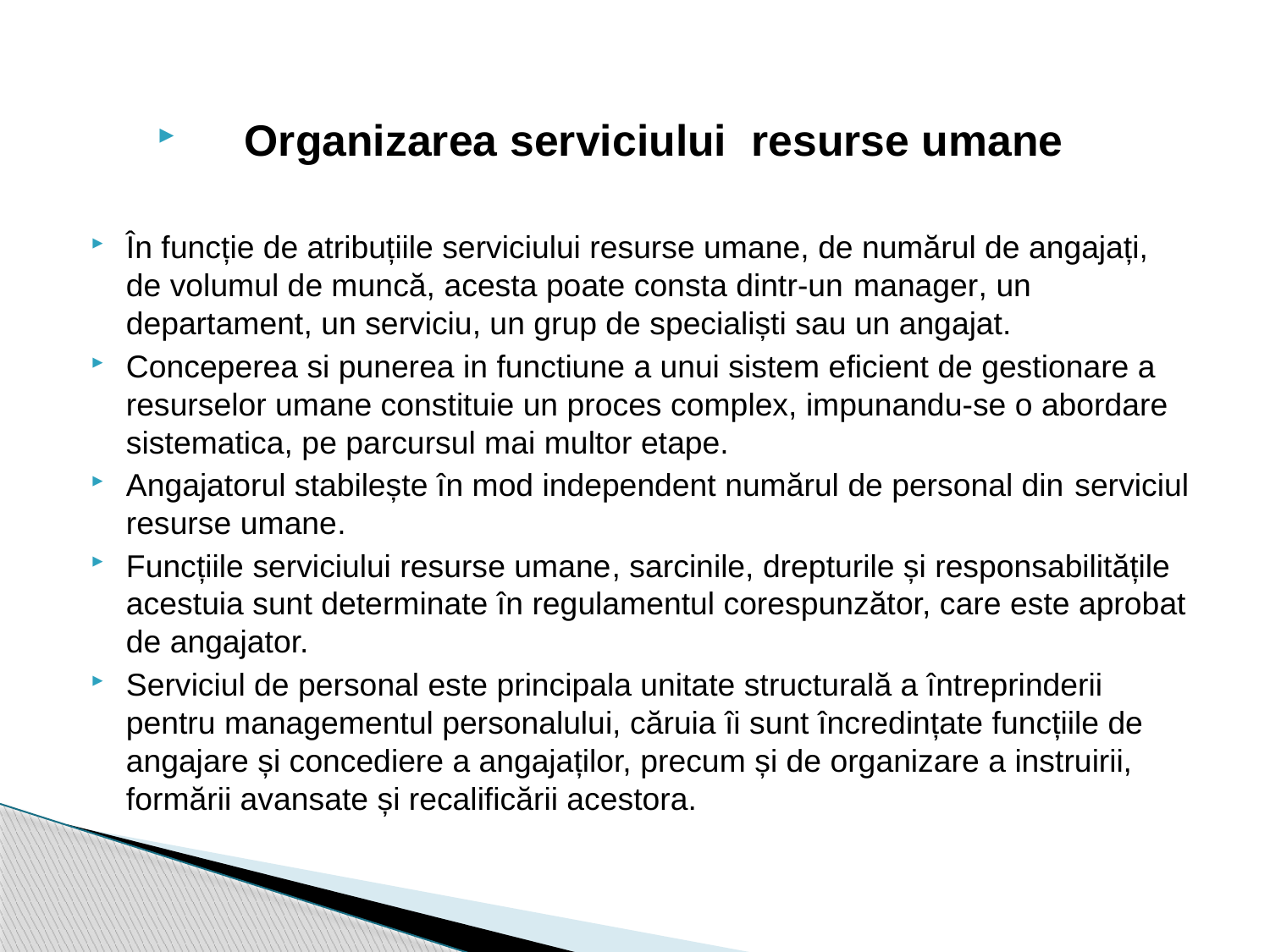

Organizarea serviciului  resurse umane

În funcție de atribuțiile serviciului resurse umane, de numărul de angajați, de volumul de muncă, acesta poate consta dintr-un manager, un departament, un serviciu, un grup de specialiști sau un angajat.
Conceperea si punerea in functiune a unui sistem eficient de gestionare a resurselor umane constituie un proces complex, impunandu-se o abordare sistematica, pe parcursul mai multor etape.
Angajatorul stabilește în mod independent numărul de personal din serviciul resurse umane.
Funcțiile serviciului resurse umane, sarcinile, drepturile și responsabilitățile acestuia sunt determinate în regulamentul corespunzător, care este aprobat de angajator.
Serviciul de personal este principala unitate structurală a întreprinderii pentru managementul personalului, căruia îi sunt încredințate funcțiile de angajare și concediere a angajaților, precum și de organizare a instruirii, formării avansate și recalificării acestora.